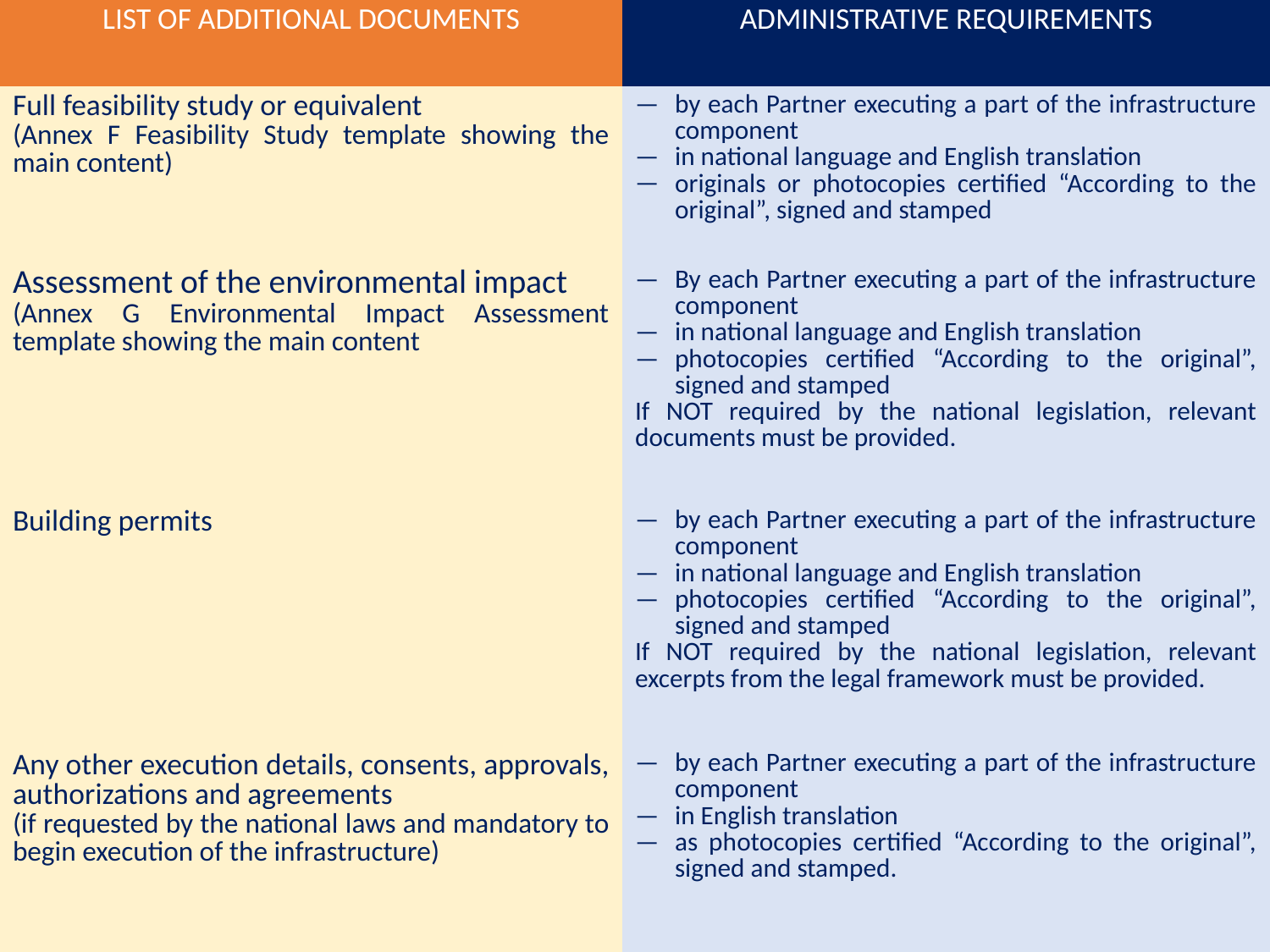

| LIST OF ADDITIONAL DOCUMENTS | ADMINISTRATIVE REQUIREMENTS |
| --- | --- |
| Full feasibility study or equivalent (Annex F Feasibility Study template showing the main content) | by each Partner executing a part of the infrastructure component in national language and English translation originals or photocopies certified “According to the original”, signed and stamped |
| Assessment of the environmental impact (Annex G Environmental Impact Assessment template showing the main content | By each Partner executing a part of the infrastructure component in national language and English translation photocopies certified “According to the original”, signed and stamped If NOT required by the national legislation, relevant documents must be provided. |
| Building permits | by each Partner executing a part of the infrastructure component in national language and English translation photocopies certified “According to the original”, signed and stamped If NOT required by the national legislation, relevant excerpts from the legal framework must be provided. |
| Any other execution details, consents, approvals, authorizations and agreements (if requested by the national laws and mandatory to begin execution of the infrastructure) | by each Partner executing a part of the infrastructure component in English translation as photocopies certified “According to the original”, signed and stamped. |
3